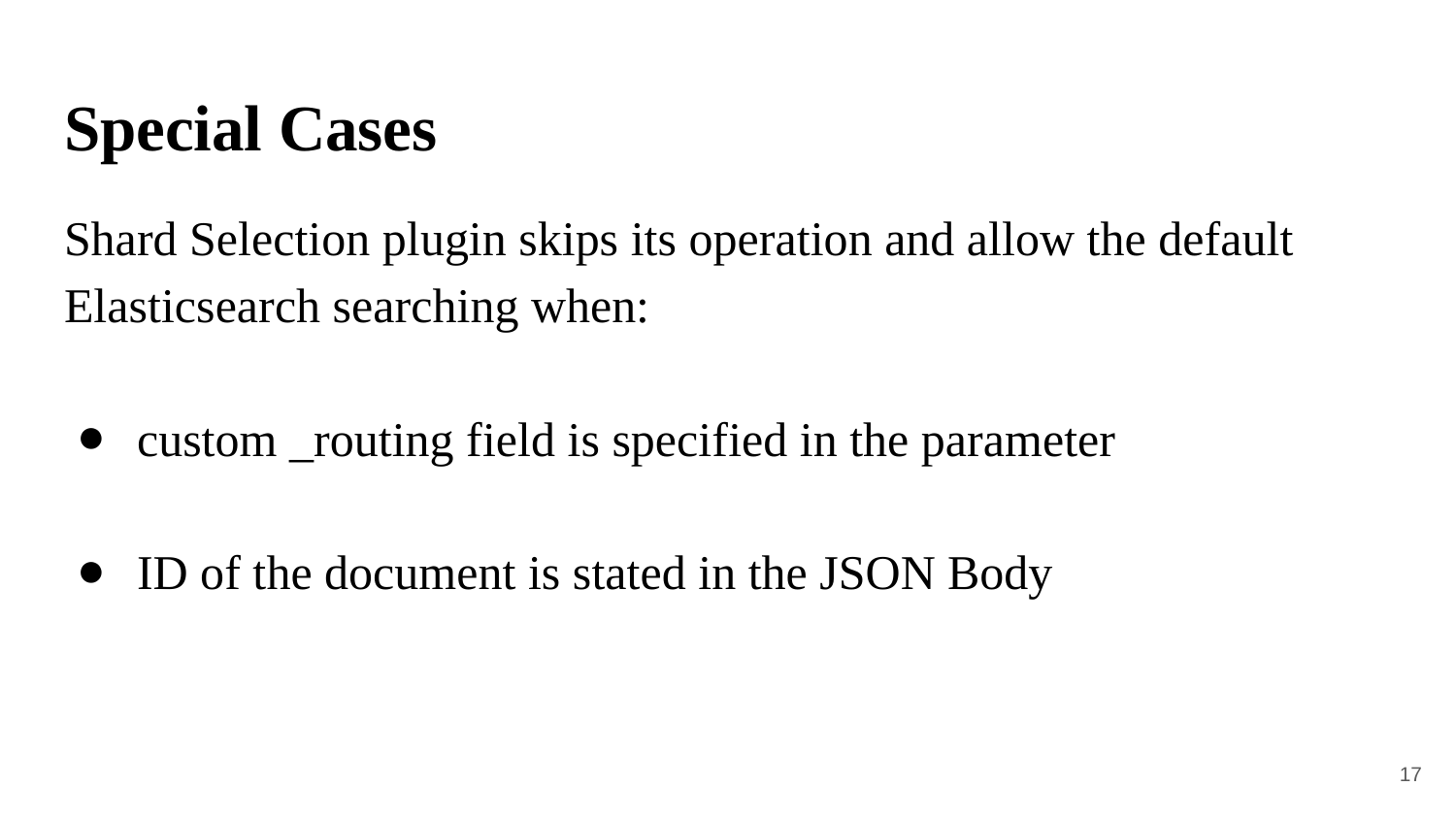

# Special Cases
Shard Selection plugin skips its operation and allow the default Elasticsearch searching when:

custom _routing field is specified in the parameter
ID of the document is stated in the JSON Body

17